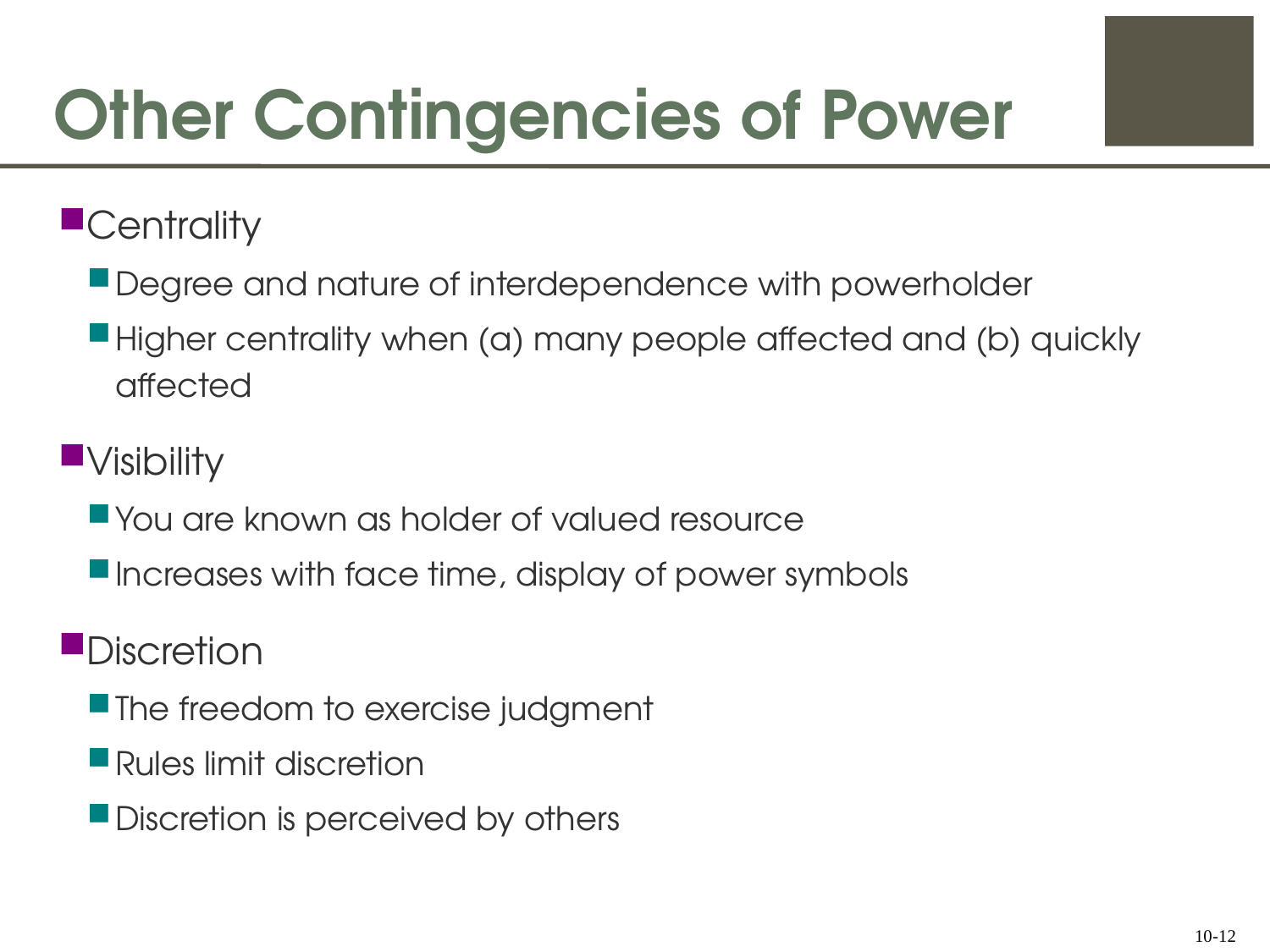

# Other Contingencies of Power
Centrality
Degree and nature of interdependence with powerholder
Higher centrality when (a) many people affected and (b) quickly affected
Visibility
You are known as holder of valued resource
Increases with face time, display of power symbols
Discretion
The freedom to exercise judgment
Rules limit discretion
Discretion is perceived by others